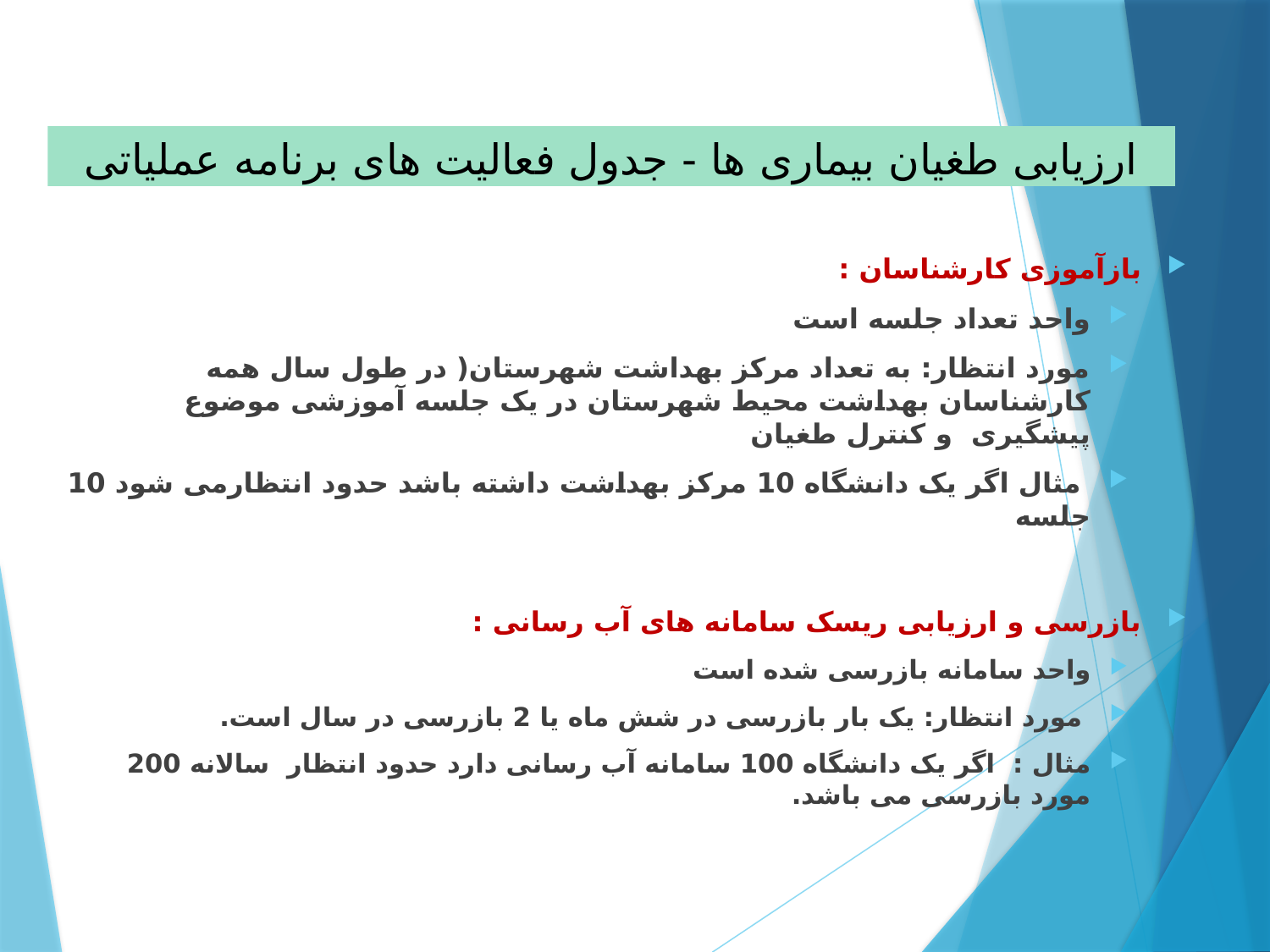

# ارزیابی طغیان بیماری ها - جدول فعالیت های برنامه عملیاتی
بازآموزی کارشناسان :
واحد تعداد جلسه است
مورد انتظار: به تعداد مرکز بهداشت شهرستان( در طول سال همه کارشناسان بهداشت محیط شهرستان در یک جلسه آموزشی موضوع پیشگیری  و کنترل طغیان
 مثال اگر یک دانشگاه 10 مرکز بهداشت داشته باشد حدود انتظارمی شود 10 جلسه

بازرسی و ارزیابی ریسک سامانه های آب رسانی :
واحد سامانه بازرسی شده است
 مورد انتظار: یک بار بازرسی در شش ماه یا 2 بازرسی در سال است.
مثال :  اگر یک دانشگاه 100 سامانه آب رسانی دارد حدود انتظار  سالانه 200 مورد بازرسی می باشد.